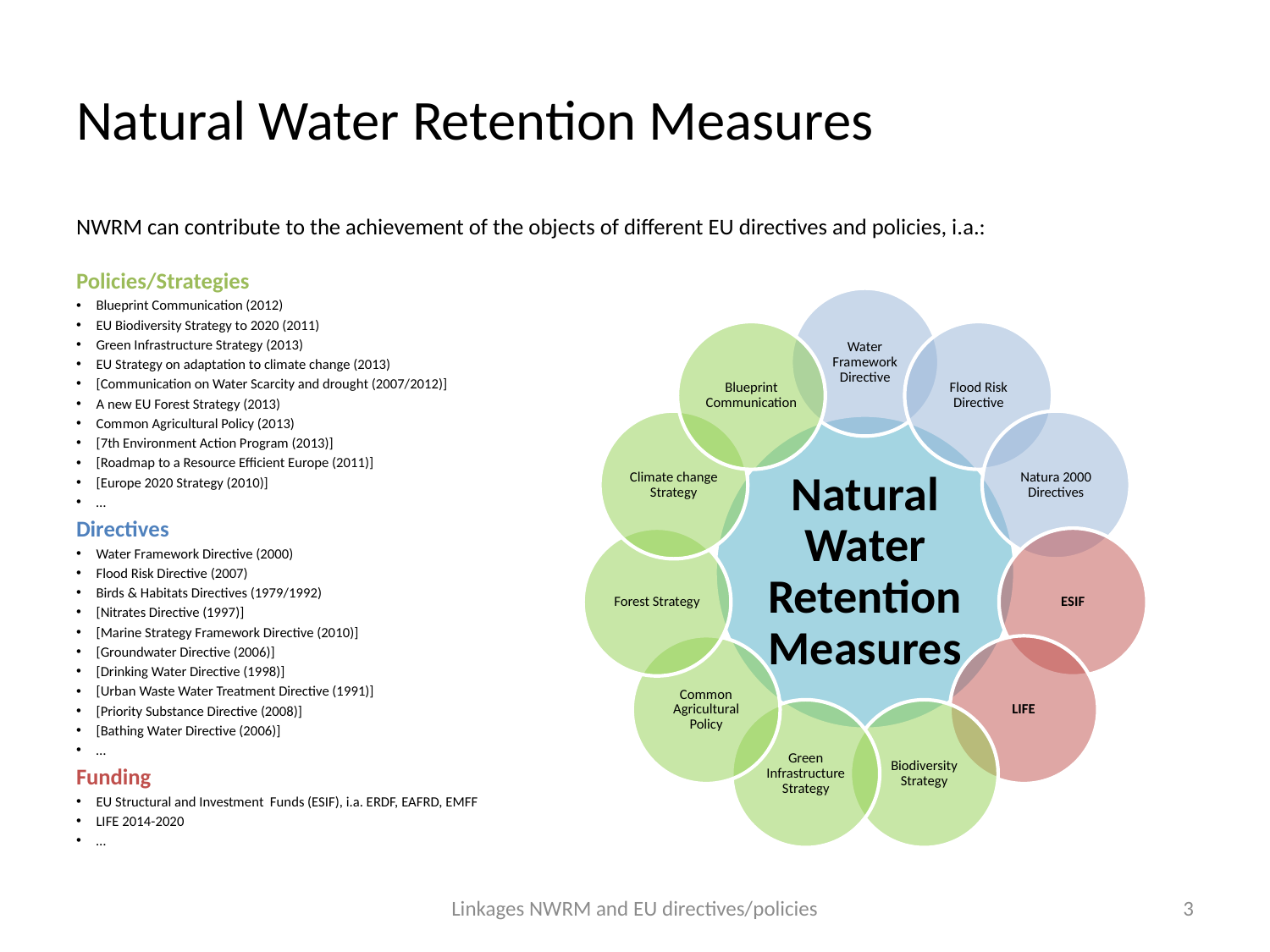

# Natural Water Retention Measures
NWRM can contribute to the achievement of the objects of different EU directives and policies, i.a.:
Policies/Strategies
Blueprint Communication (2012)
EU Biodiversity Strategy to 2020 (2011)
Green Infrastructure Strategy (2013)
EU Strategy on adaptation to climate change (2013)
[Communication on Water Scarcity and drought (2007/2012)]
A new EU Forest Strategy (2013)
Common Agricultural Policy (2013)
[7th Environment Action Program (2013)]
[Roadmap to a Resource Efficient Europe (2011)]
[Europe 2020 Strategy (2010)]
…
Directives
Water Framework Directive (2000)
Flood Risk Directive (2007)
Birds & Habitats Directives (1979/1992)
[Nitrates Directive (1997)]
[Marine Strategy Framework Directive (2010)]
[Groundwater Directive (2006)]
[Drinking Water Directive (1998)]
[Urban Waste Water Treatment Directive (1991)]
[Priority Substance Directive (2008)]
[Bathing Water Directive (2006)]
…
Funding
EU Structural and Investment  Funds (ESIF), i.a. ERDF, EAFRD, EMFF
LIFE 2014-2020
…

Natural Water Retention Measures
Water Framework Directive
Flood Risk Directive
Natura 2000 Directives
ESIF
LIFE
Biodiversity Strategy
Green Infrastructure Strategy
Common Agricultural Policy
Forest Strategy
Climate change Strategy
Blueprint Communication
Linkages NWRM and EU directives/policies
3